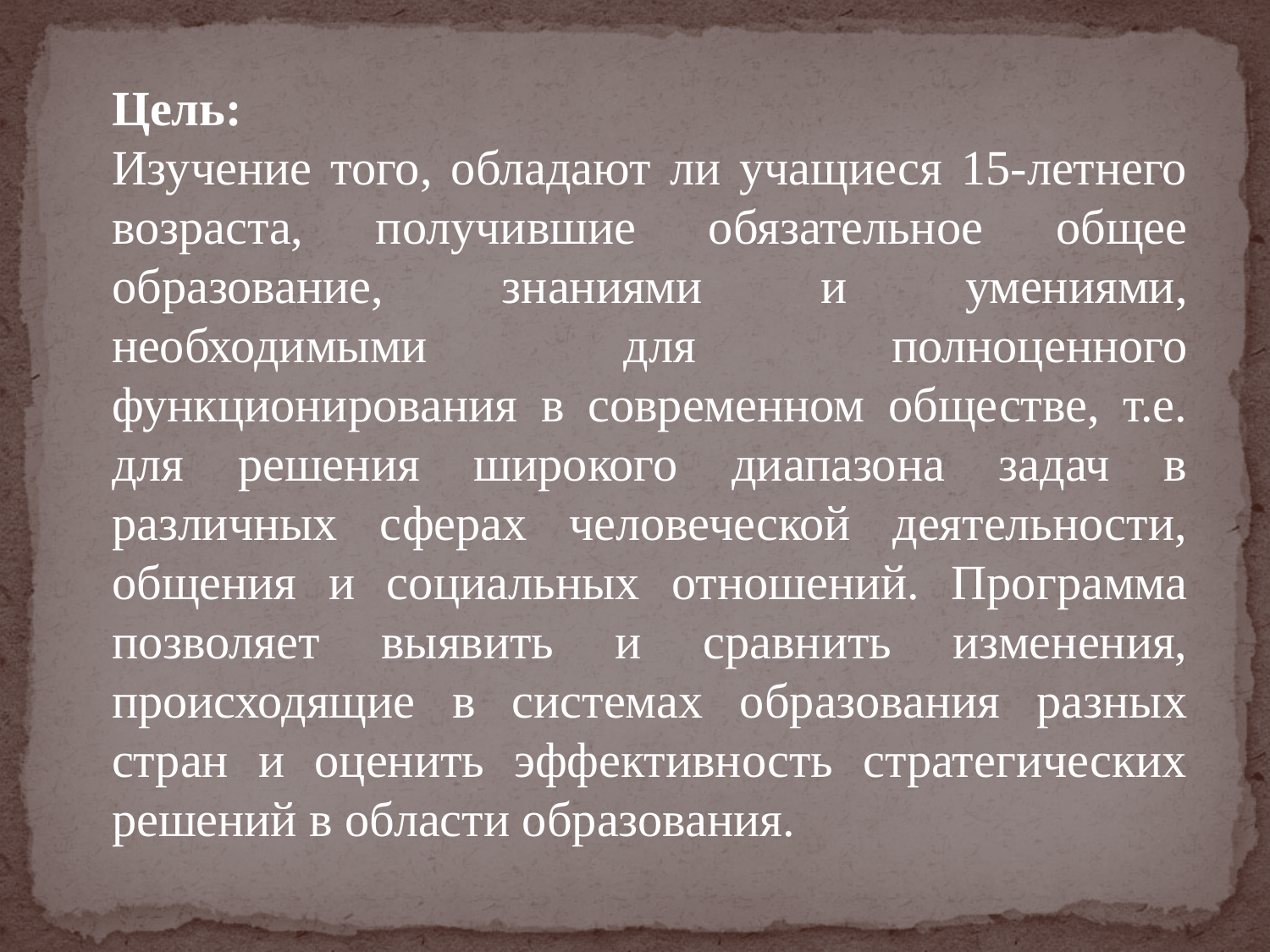

Цель:
Изучение того, обладают ли учащиеся 15-летнего возраста, получившие обязательное общее образование, знаниями и умениями, необходимыми для полноценного функционирования в современном обществе, т.е. для решения широкого диапазона задач в различных сферах человеческой деятельности, общения и социальных отношений. Программа позволяет выявить и сравнить изменения, происходящие в системах образования разных стран и оценить эффективность стратегических решений в области образования.